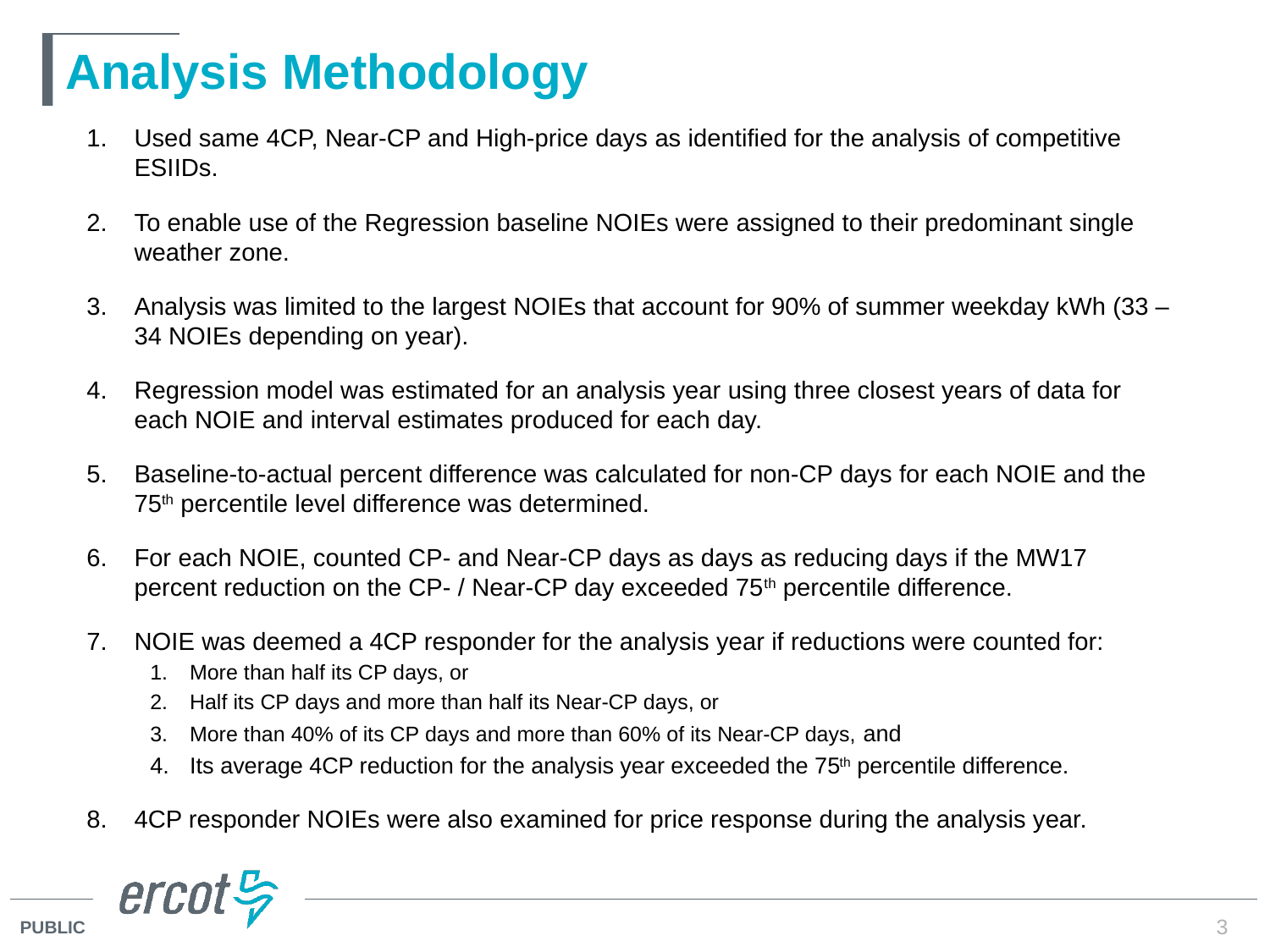

# Analysis Methodology
Used same 4CP, Near-CP and High-price days as identified for the analysis of competitive ESIIDs.

To enable use of the Regression baseline NOIEs were assigned to their predominant single weather zone.

Analysis was limited to the largest NOIEs that account for 90% of summer weekday kWh (33 – 34 NOIEs depending on year).

Regression model was estimated for an analysis year using three closest years of data for each NOIE and interval estimates produced for each day.

Baseline-to-actual percent difference was calculated for non-CP days for each NOIE and the 75th percentile level difference was determined.

For each NOIE, counted CP- and Near-CP days as days as reducing days if the MW17 percent reduction on the CP- / Near-CP day exceeded 75th percentile difference.

NOIE was deemed a 4CP responder for the analysis year if reductions were counted for:
More than half its CP days, or
Half its CP days and more than half its Near-CP days, or
More than 40% of its CP days and more than 60% of its Near-CP days, and
Its average 4CP reduction for the analysis year exceeded the 75th percentile difference.

4CP responder NOIEs were also examined for price response during the analysis year.
3